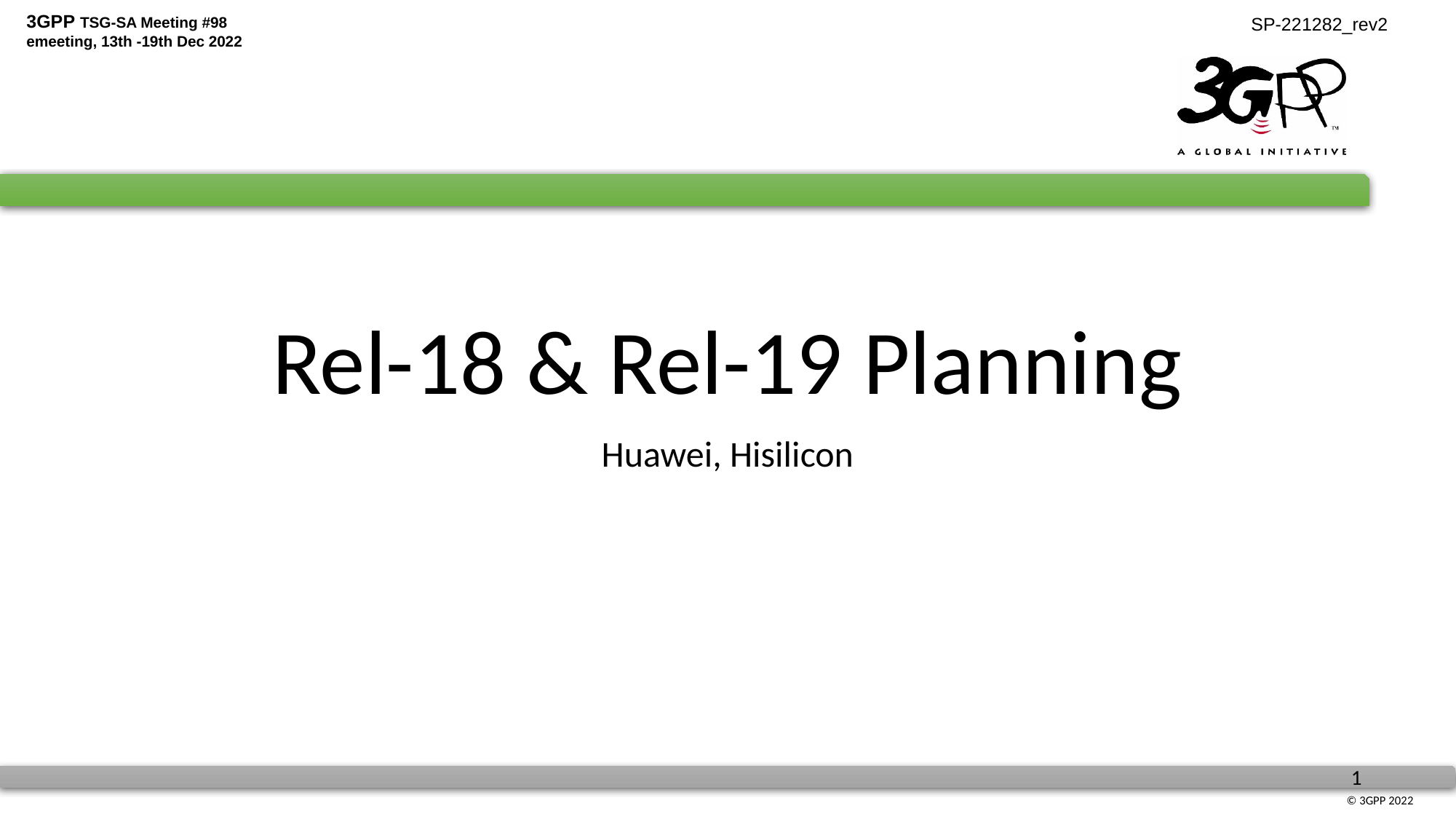

SP-221282_rev2
# Rel-18 & Rel-19 Planning
Huawei, Hisilicon